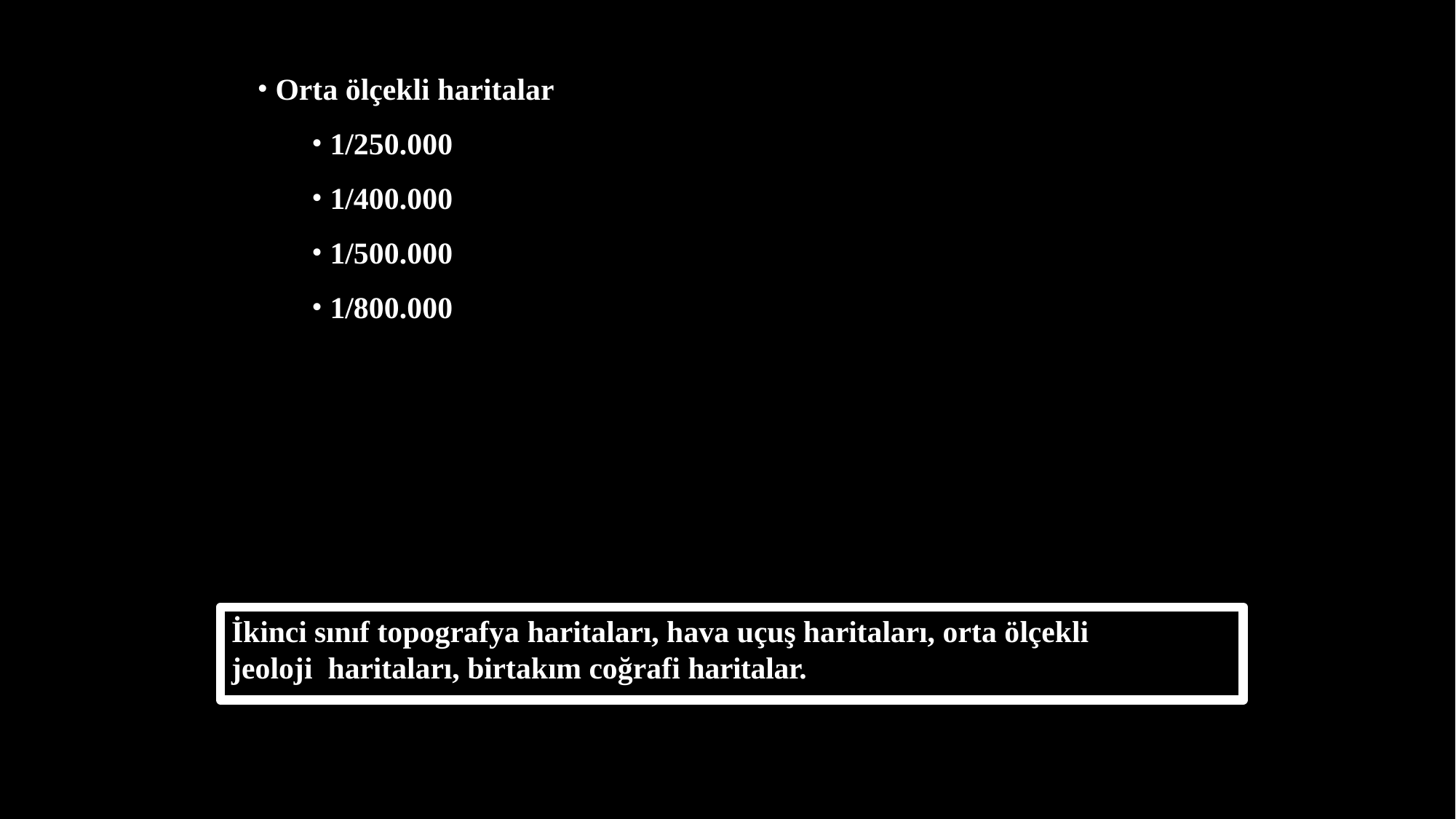

Orta ölçekli haritalar
1/250.000
1/400.000
1/500.000
1/800.000

İkinci sınıf topografya haritaları, hava uçuş haritaları, orta ölçekli jeoloji  haritaları, birtakım coğrafi haritalar.